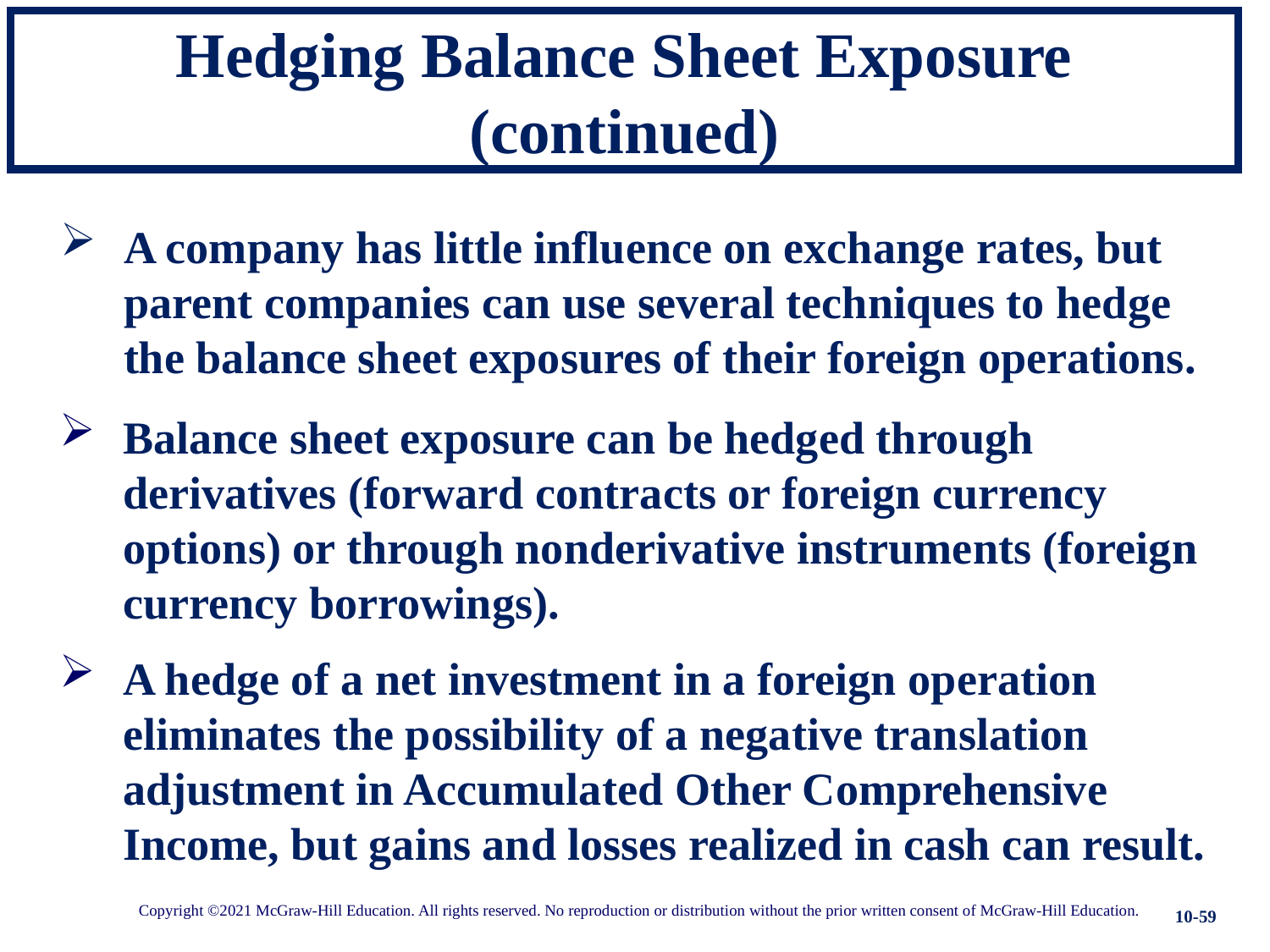

# Hedging Balance Sheet Exposure (continued)
A company has little influence on exchange rates, but parent companies can use several techniques to hedge the balance sheet exposures of their foreign operations.
Balance sheet exposure can be hedged through derivatives (forward contracts or foreign currency options) or through nonderivative instruments (foreign currency borrowings).
A hedge of a net investment in a foreign operation eliminates the possibility of a negative translation adjustment in Accumulated Other Comprehensive Income, but gains and losses realized in cash can result.

10-59
Copyright ©2021 McGraw-Hill Education. All rights reserved. No reproduction or distribution without the prior written consent of McGraw-Hill Education.